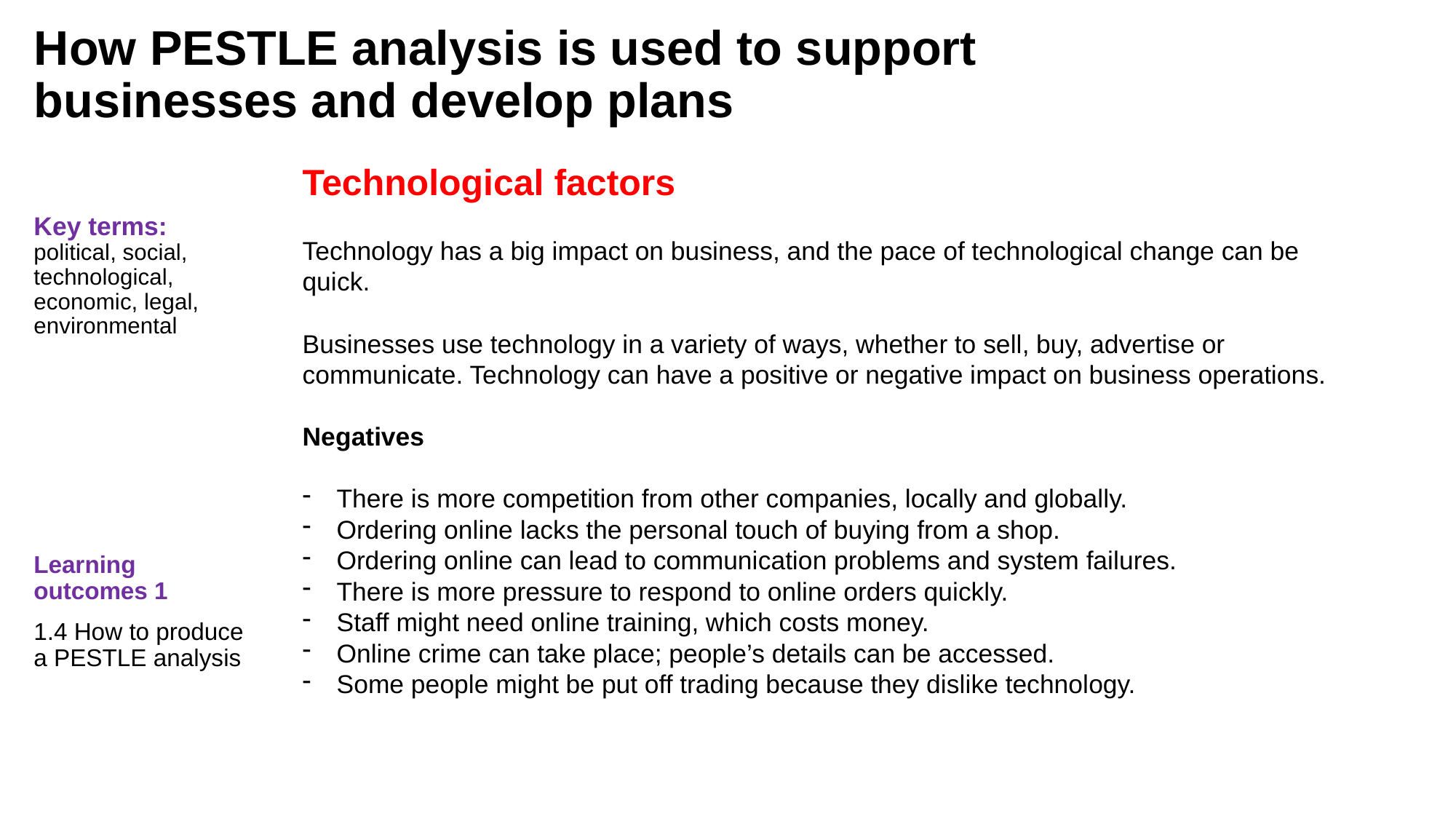

How PESTLE analysis is used to support businesses and develop plans

Key terms:
political, social, technological, economic, legal, environmental

Learning outcomes 1
1.4 How to produce a PESTLE analysis

Technological factors

Technology has a big impact on business, and the pace of technological change can be quick.

Businesses use technology in a variety of ways, whether to sell, buy, advertise or communicate. Technology can have a positive or negative impact on business operations.

Negatives

There is more competition from other companies, locally and globally.
Ordering online lacks the personal touch of buying from a shop.
Ordering online can lead to communication problems and system failures.
There is more pressure to respond to online orders quickly.
Staff might need online training, which costs money.
Online crime can take place; people’s details can be accessed.
Some people might be put off trading because they dislike technology.